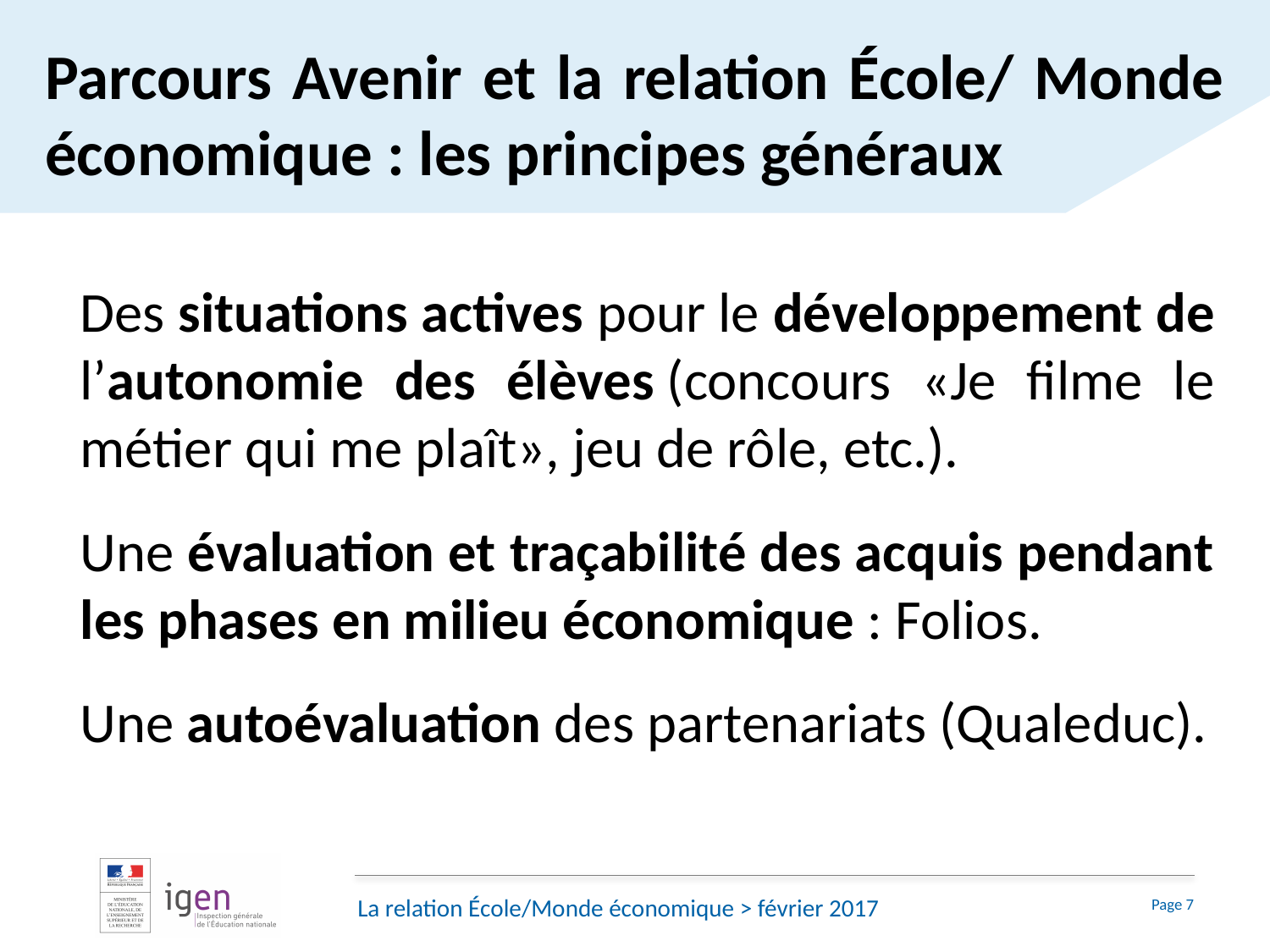

# Parcours Avenir et la relation École/ Monde économique : les principes généraux
Des situations actives pour le développement de l’autonomie des élèves (concours «Je filme le métier qui me plaît», jeu de rôle, etc.).

Une évaluation et traçabilité des acquis pendant les phases en milieu économique : Folios.

Une autoévaluation des partenariats (Qualeduc).